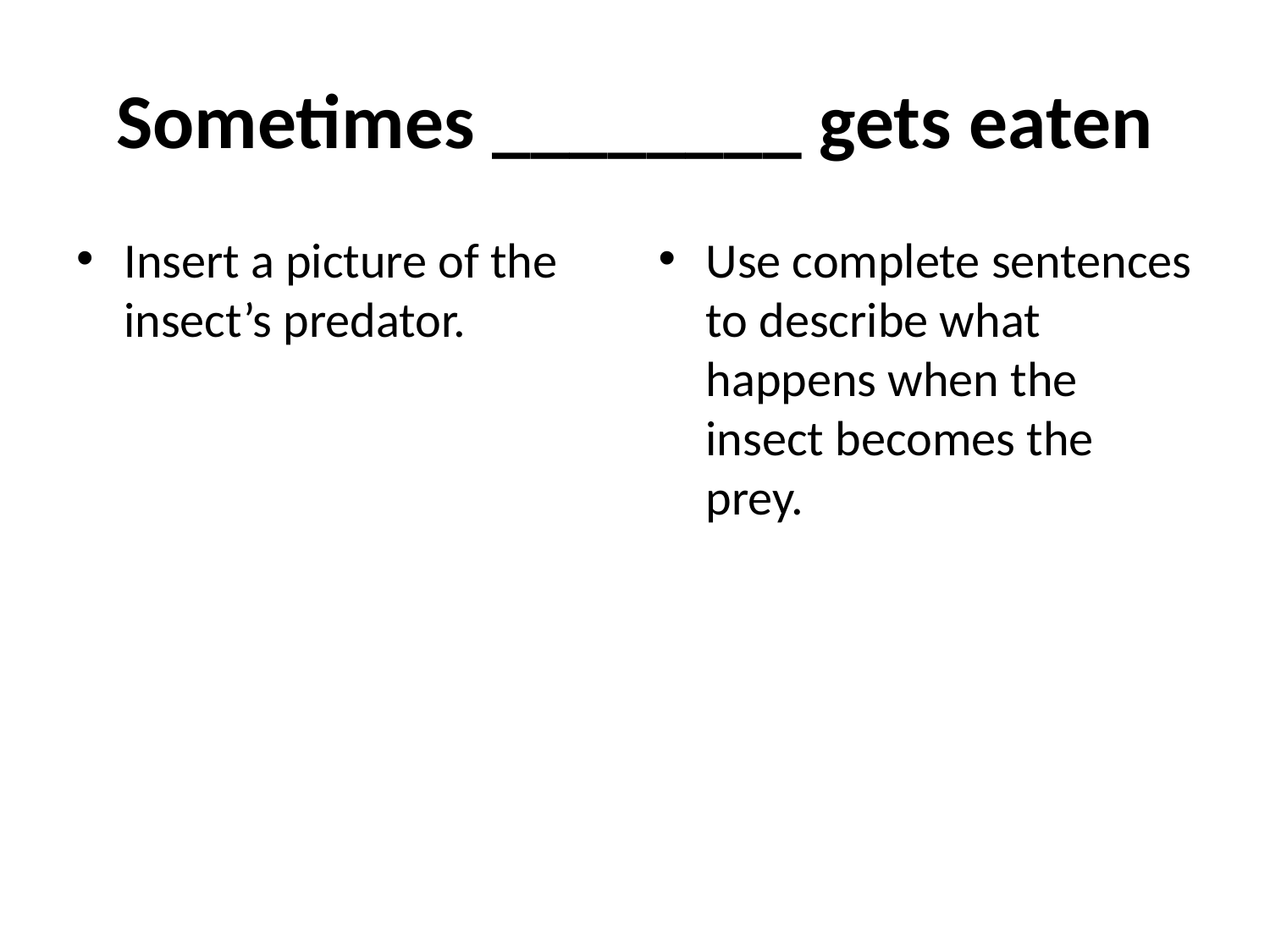

# Sometimes ________ gets eaten
Insert a picture of the insect’s predator.
Use complete sentences to describe what happens when the insect becomes the prey.